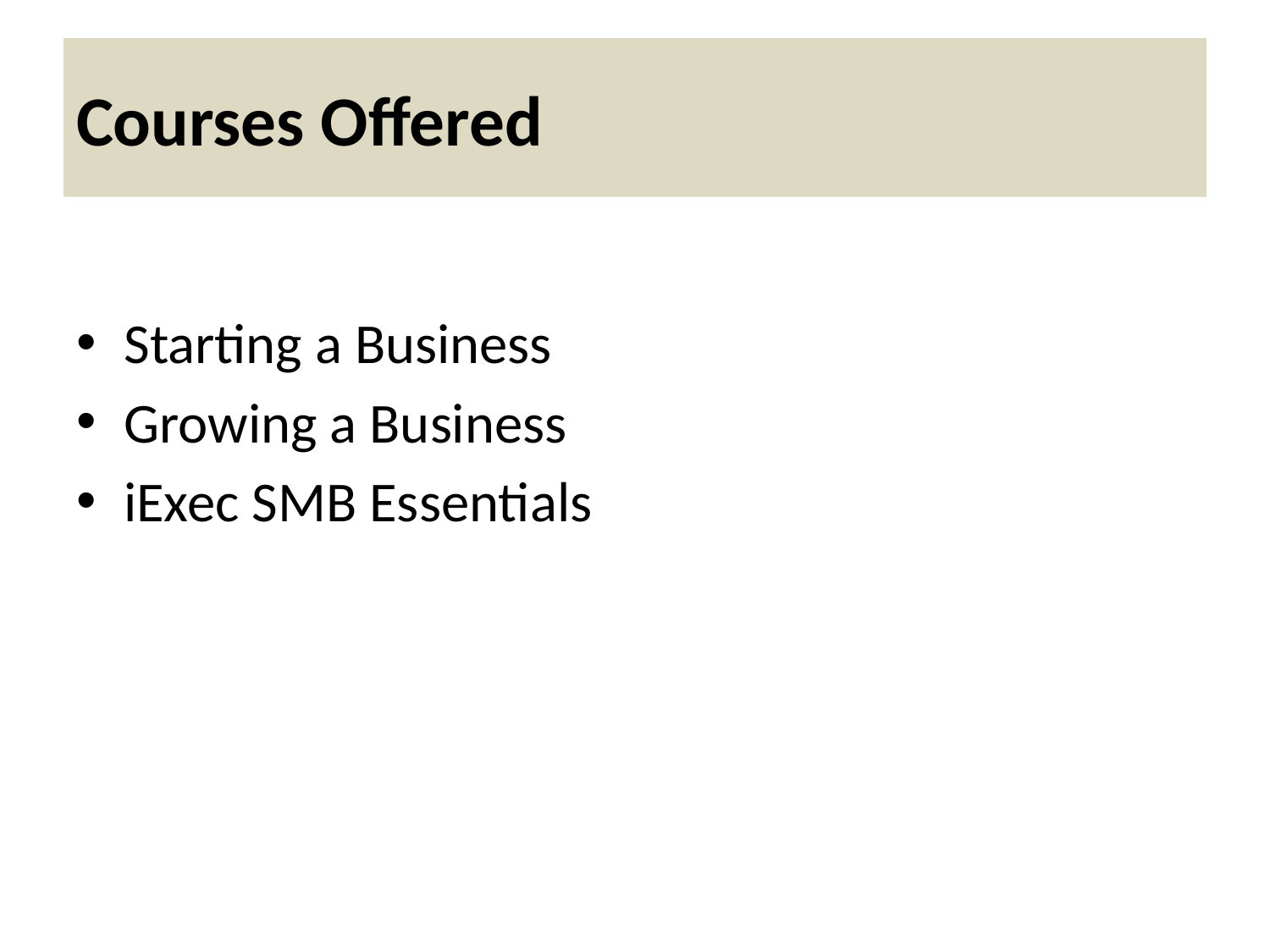

# Courses Offered

Starting a Business
Growing a Business
iExec SMB Essentials